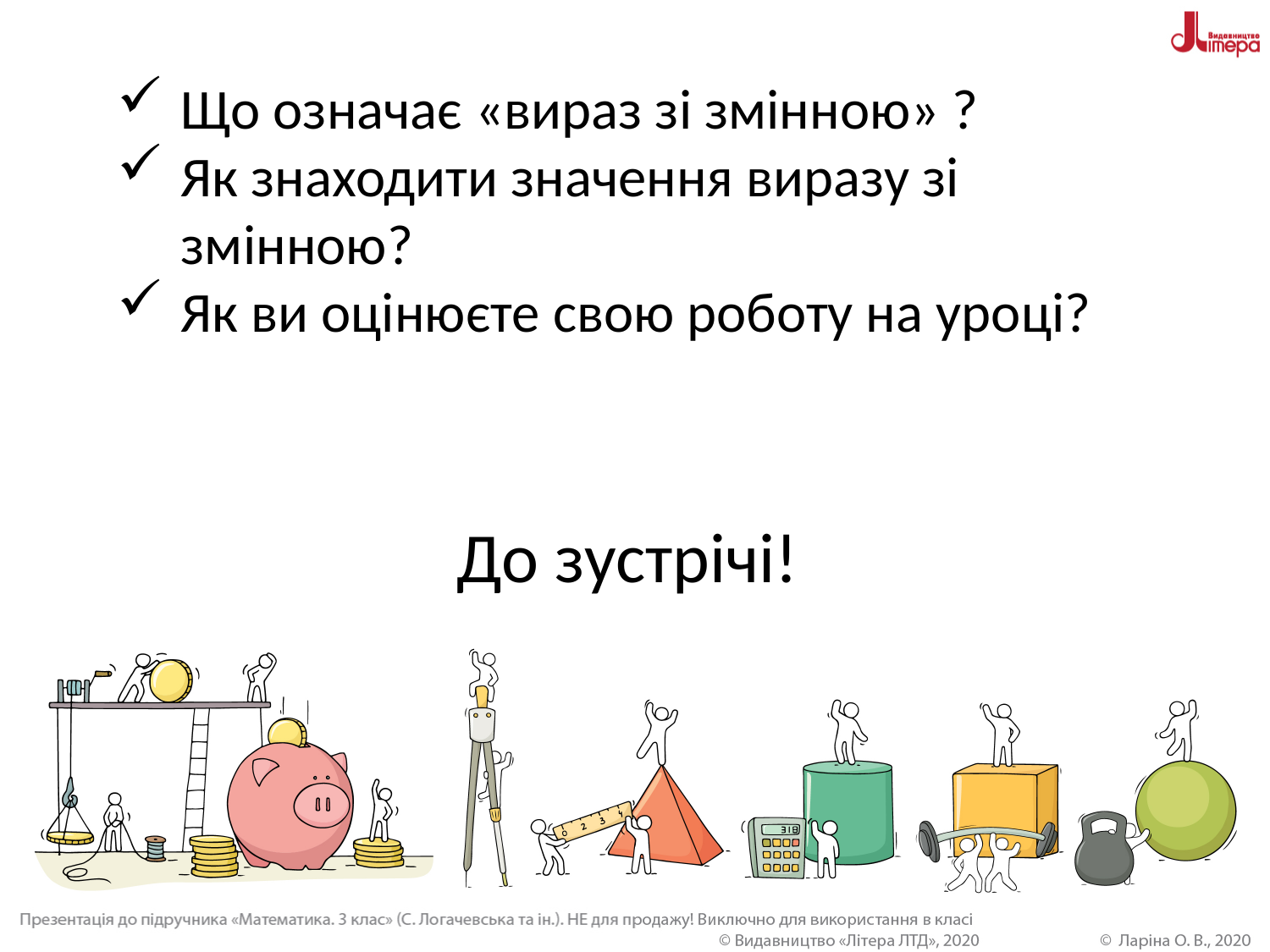

Що означає «вираз зі змінною» ?
Як знаходити значення виразу зі змінною?
Як ви оцінюєте свою роботу на уроці?
До зустрічі!